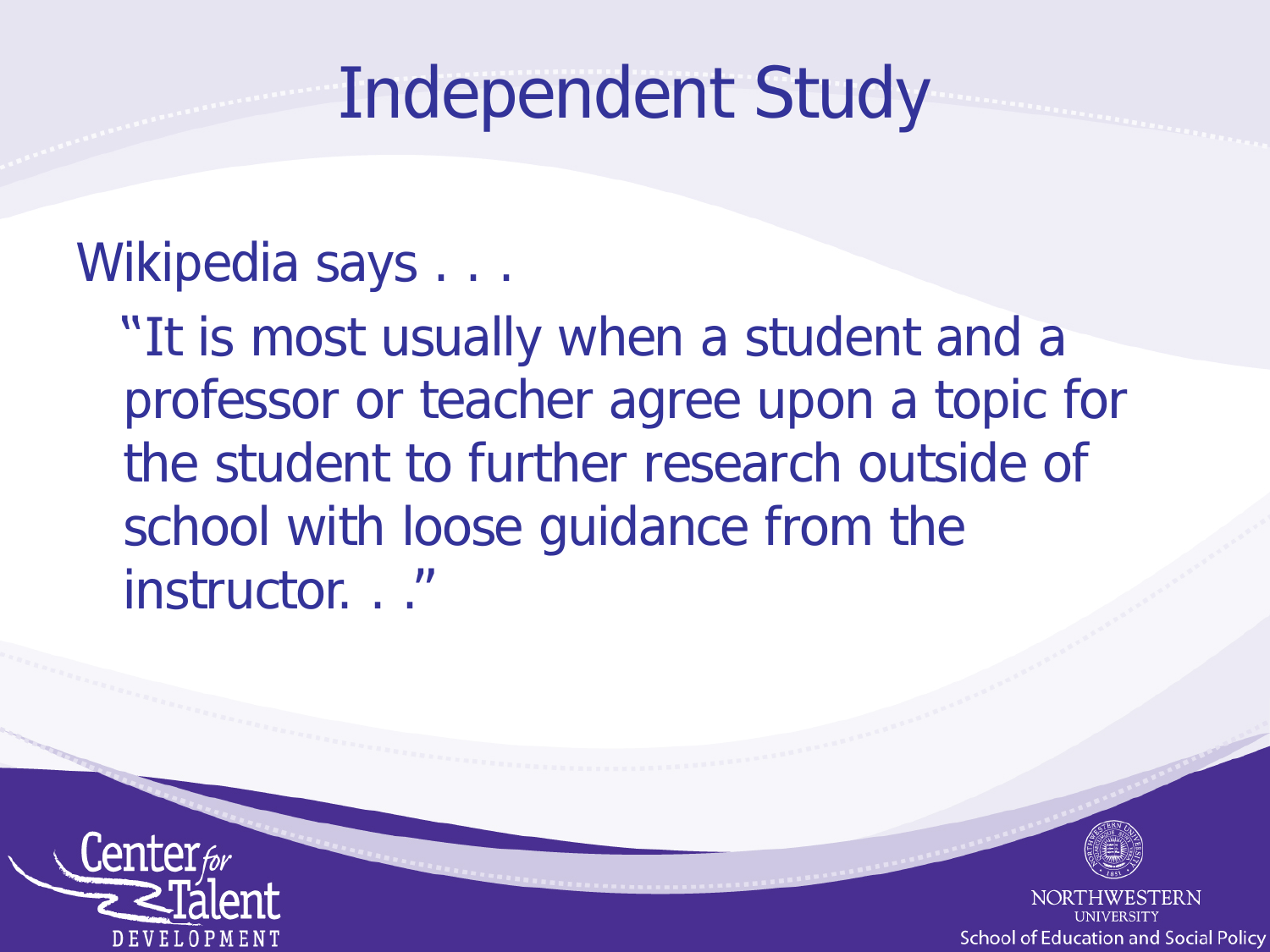

# Independent Study
Wikipedia says . . .
	“It is most usually when a student and a professor or teacher agree upon a topic for the student to further research outside of school with loose guidance from the instructor. . .”